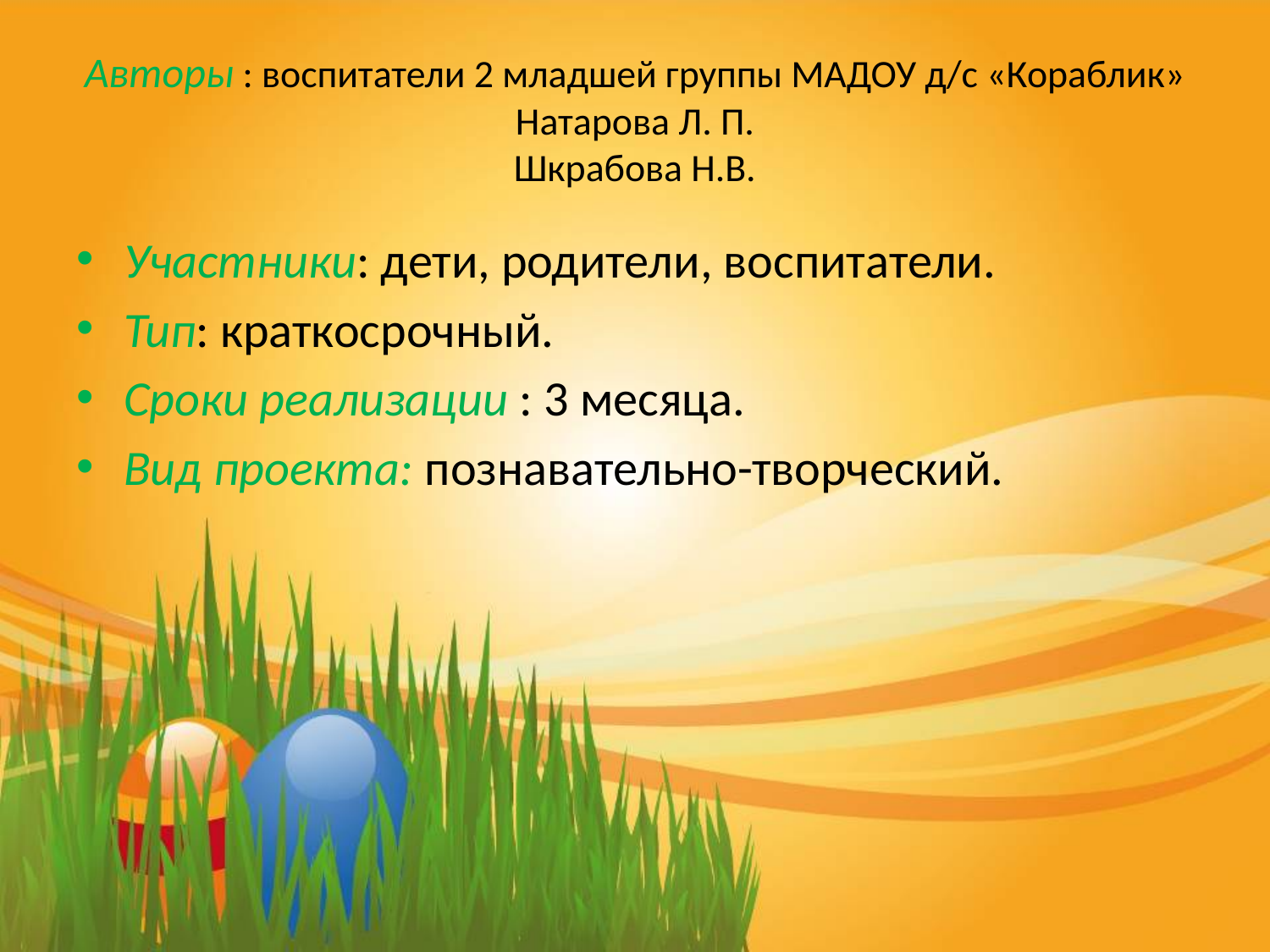

# Авторы : воспитатели 2 младшей группы МАДОУ д/с «Кораблик» Натарова Л. П. Шкрабова Н.В.
Участники: дети, родители, воспитатели.
Тип: краткосрочный.
Сроки реализации : 3 месяца.
Вид проекта: познавательно-творческий.